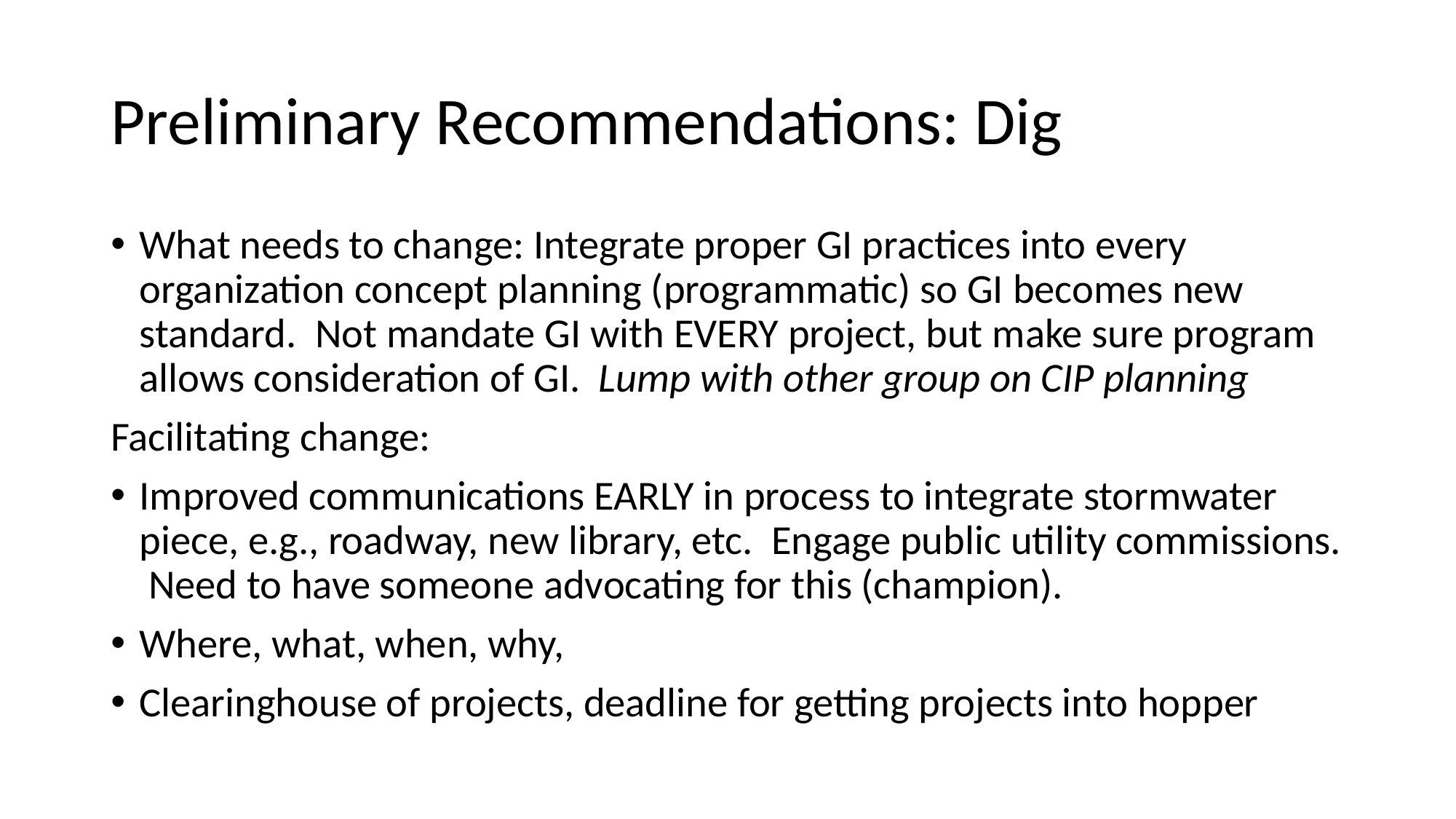

# Preliminary Recommendations: Dig
What needs to change: Integrate proper GI practices into every organization concept planning (programmatic) so GI becomes new standard.  Not mandate GI with EVERY project, but make sure program allows consideration of GI.  Lump with other group on CIP planning
Facilitating change:
Improved communications EARLY in process to integrate stormwater piece, e.g., roadway, new library, etc.  Engage public utility commissions.  Need to have someone advocating for this (champion).
Where, what, when, why,
Clearinghouse of projects, deadline for getting projects into hopper